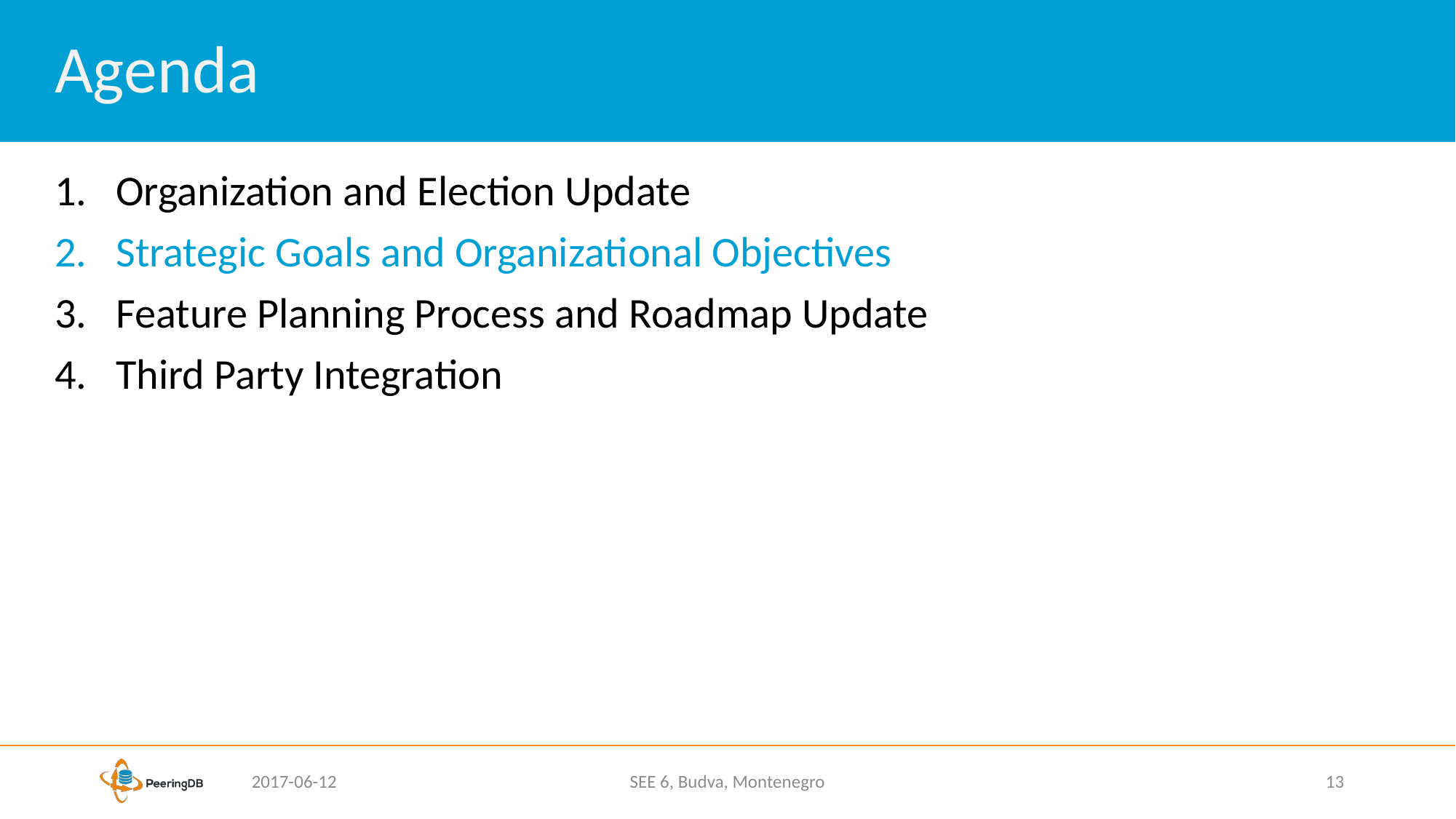

# Agenda
Organization and Election Update
Strategic Goals and Organizational Objectives
Feature Planning Process and Roadmap Update
Third Party Integration

2017-06-12
SEE 6, Budva, Montenegro
13